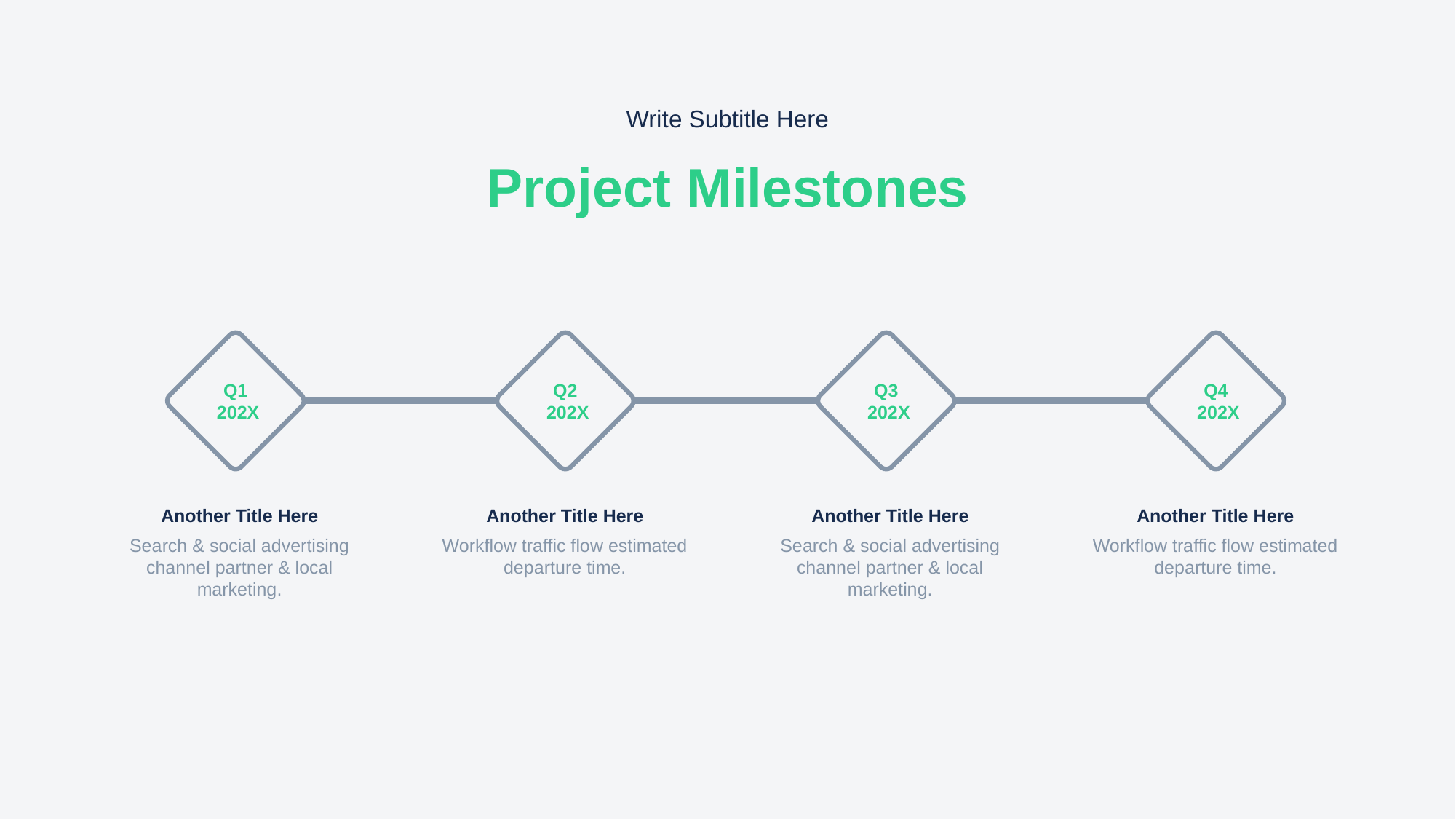

Write Subtitle Here
Project Milestones

Q1
 202X
Another Title Here
Search & social advertising channel partner & local marketing.

Q2
 202X
Another Title Here
Workflow traffic flow estimated departure time.

Q3
 202X
Another Title Here
Search & social advertising channel partner & local marketing.

Q4
 202X
Another Title Here
Workflow traffic flow estimated departure time.